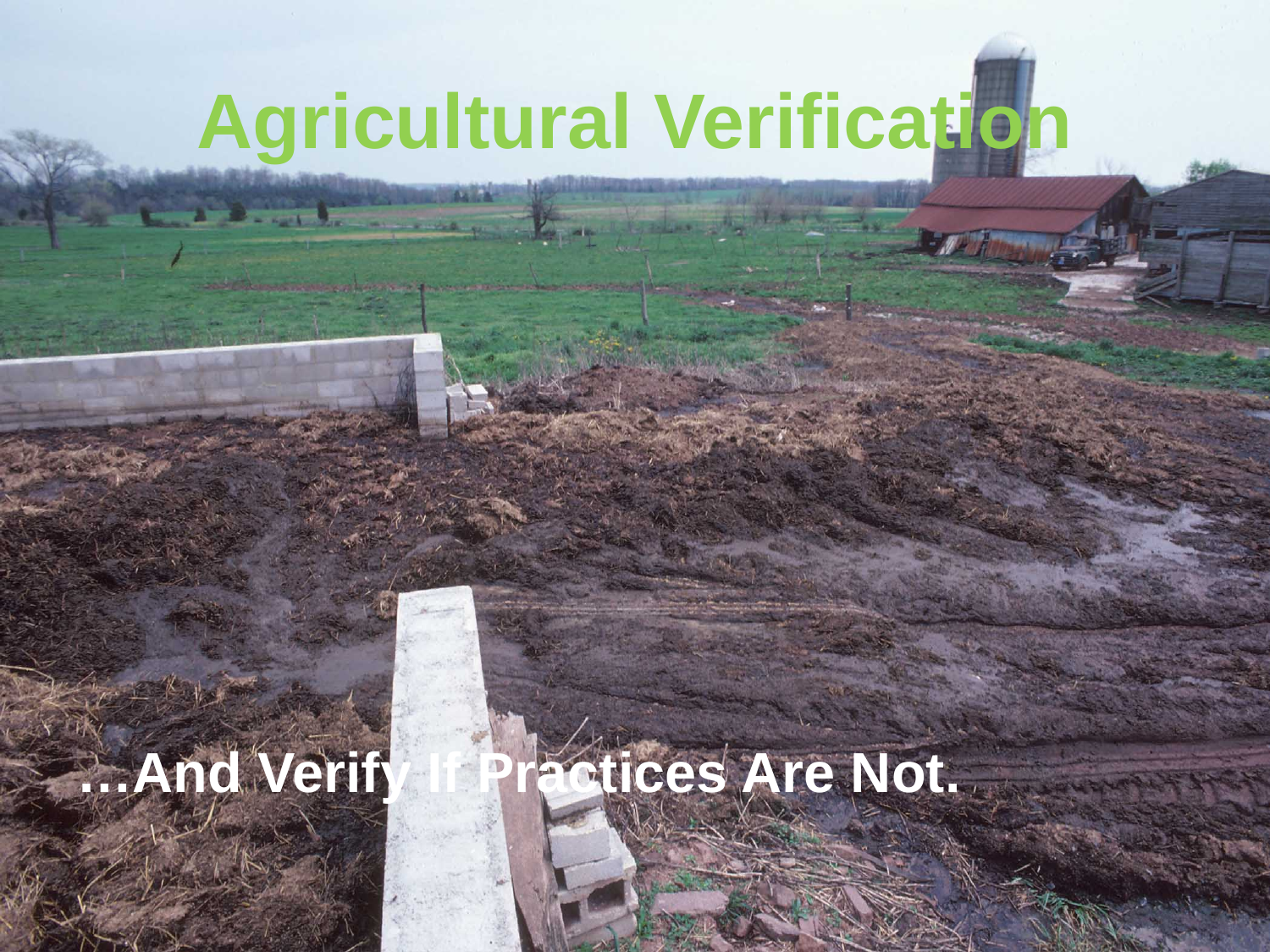

# Agricultural Verification
…And Verify If Practices Are Not.